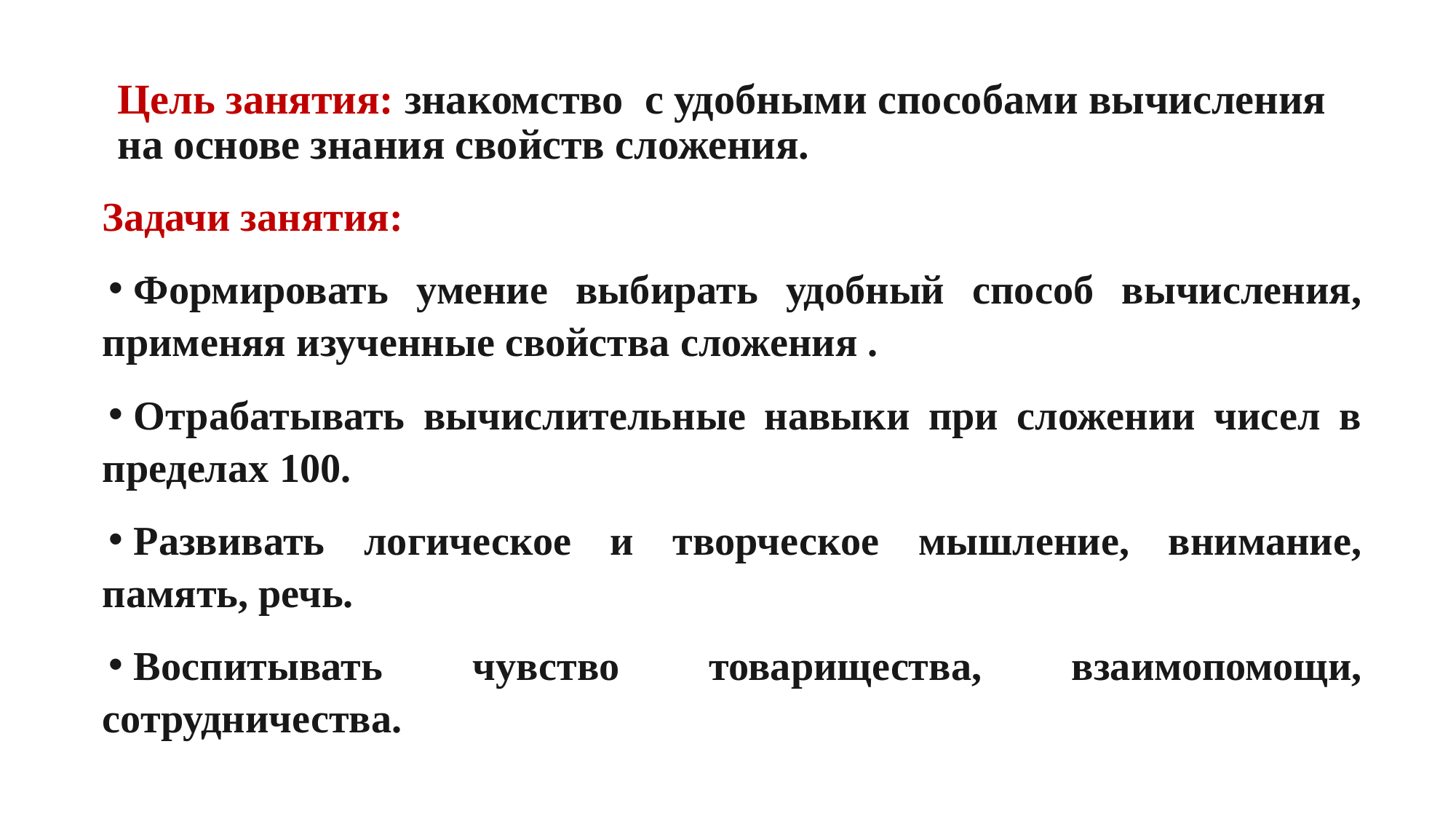

# Цель занятия: знакомство  с удобными способами вычисления на основе знания свойств сложения.
Задачи занятия:
Формировать умение выбирать удобный способ вычисления, применяя изученные свойства сложения .
Отрабатывать вычислительные навыки при сложении чисел в пределах 100.
Развивать логическое и творческое мышление, внимание, память, речь.
Воспитывать чувство товарищества, взаимопомощи, сотрудничества.